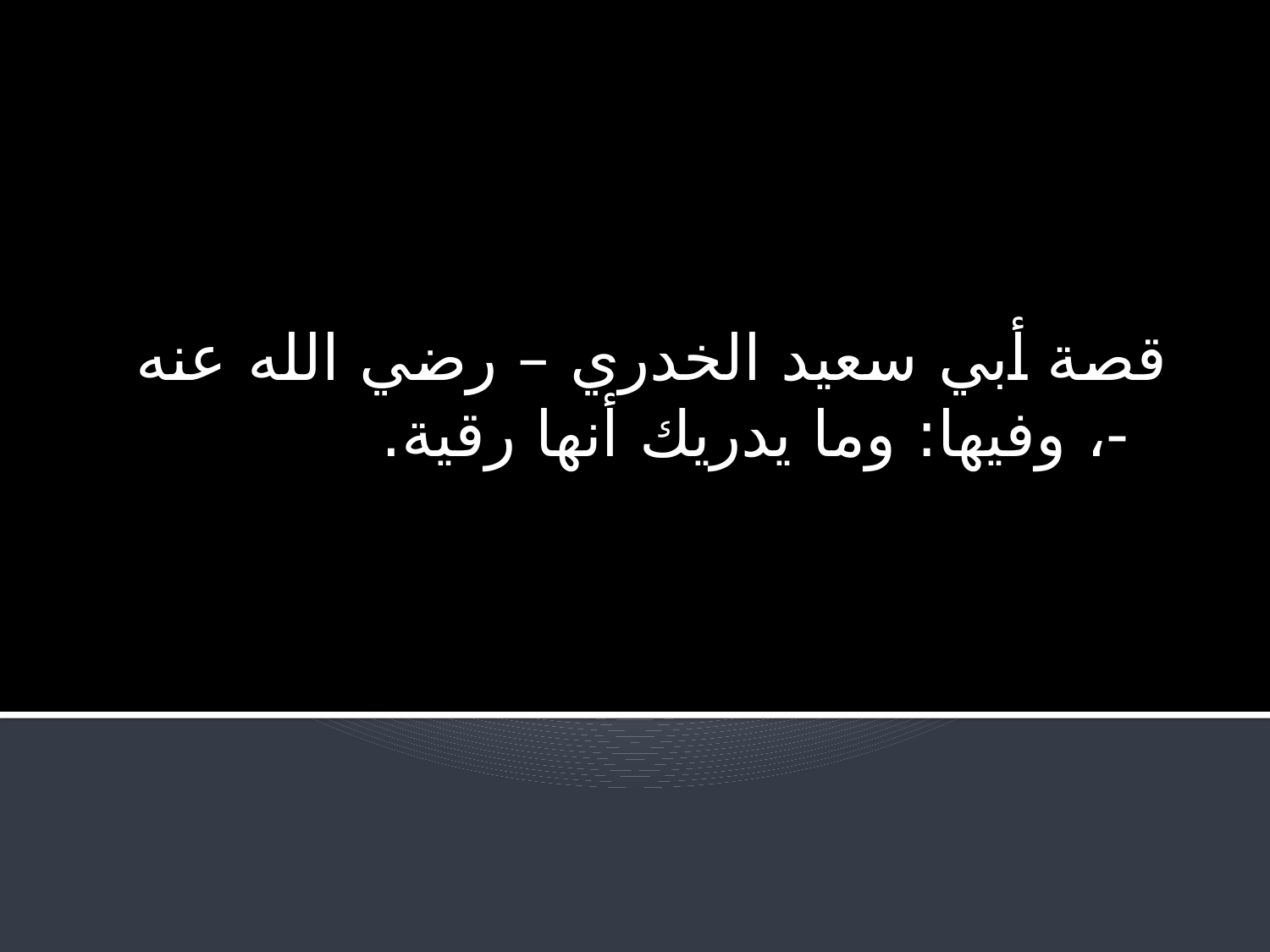

قصة أبي سعيد الخدري – رضي الله عنه -، وفيها: وما يدريك أنها رقية.